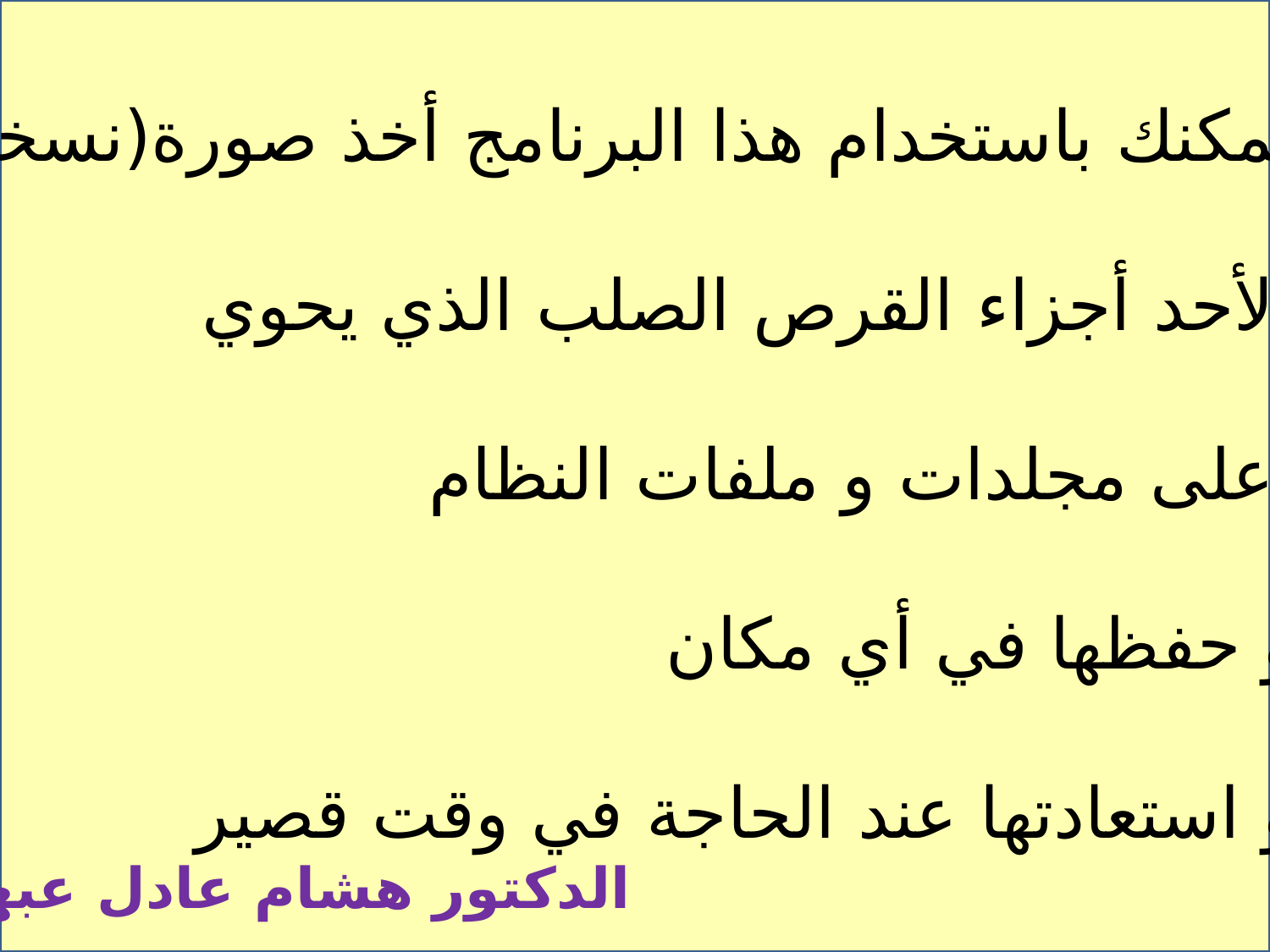

يمكنك باستخدام هذا البرنامج أخذ صورة(نسخة)

 لأحد أجزاء القرص الصلب الذي يحوي

 على مجلدات و ملفات النظام

و حفظها في أي مكان

و استعادتها عند الحاجة في وقت قصير
الدكتور هشام عادل عبهري